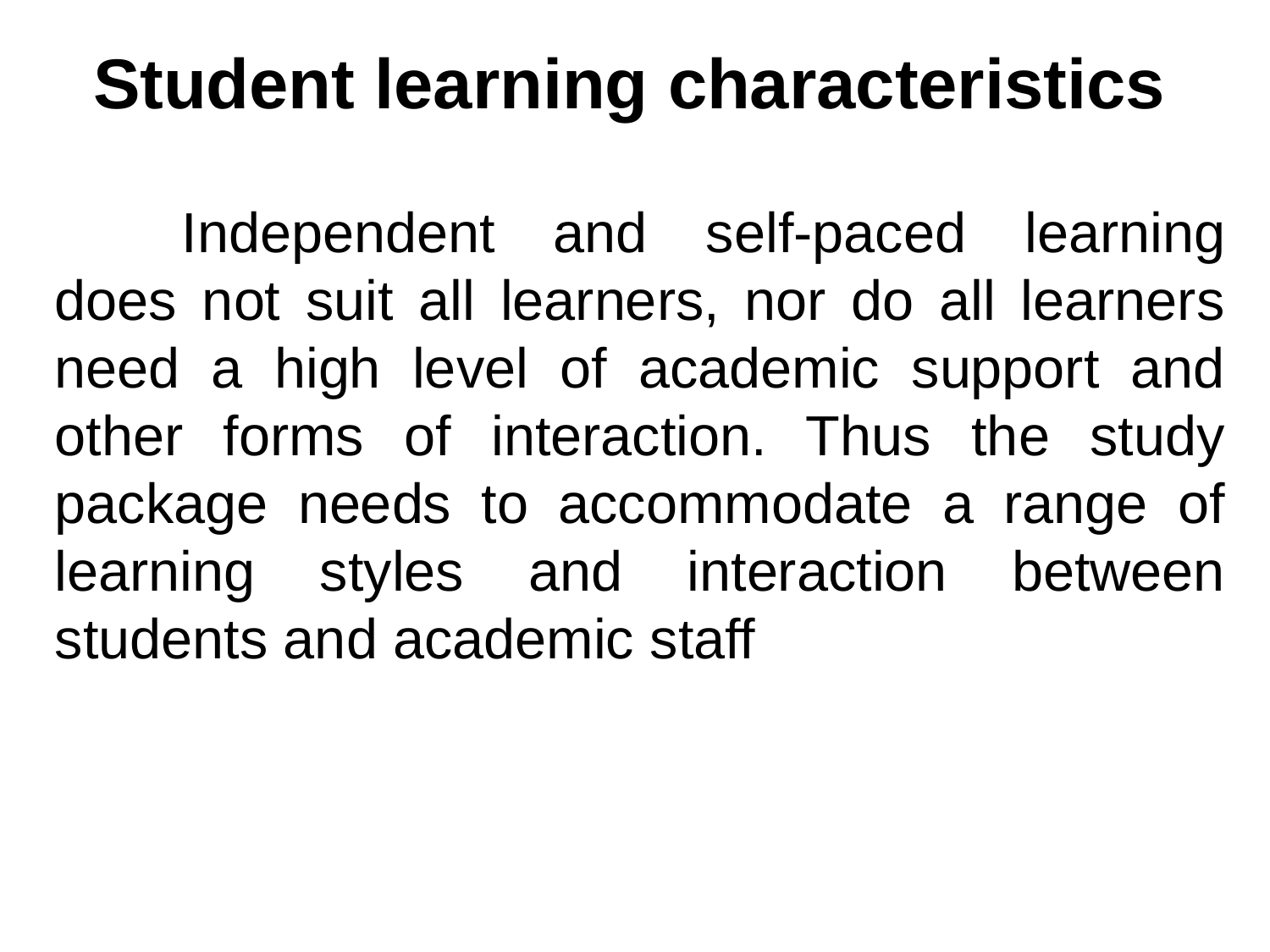

Student learning characteristics

	Independent and self-paced learning does not suit all learners, nor do all learners need a high level of academic support and other forms of interaction. Thus the study package needs to accommodate a range of learning styles and interaction between students and academic staff